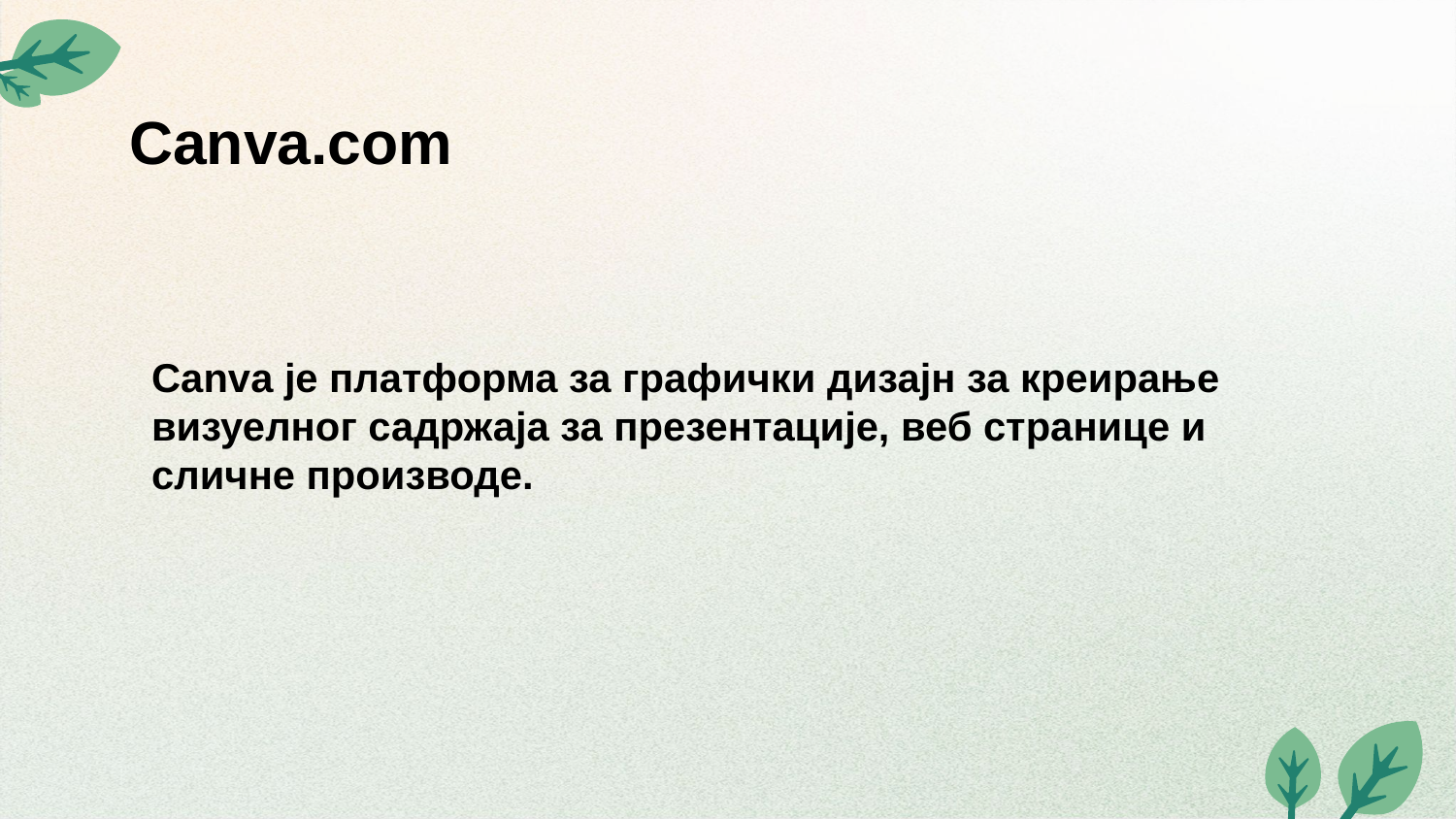

# Canva.com
Canva је платформа за графички дизајн за креирање визуелног садржаја за презентације, веб странице и сличне производе.